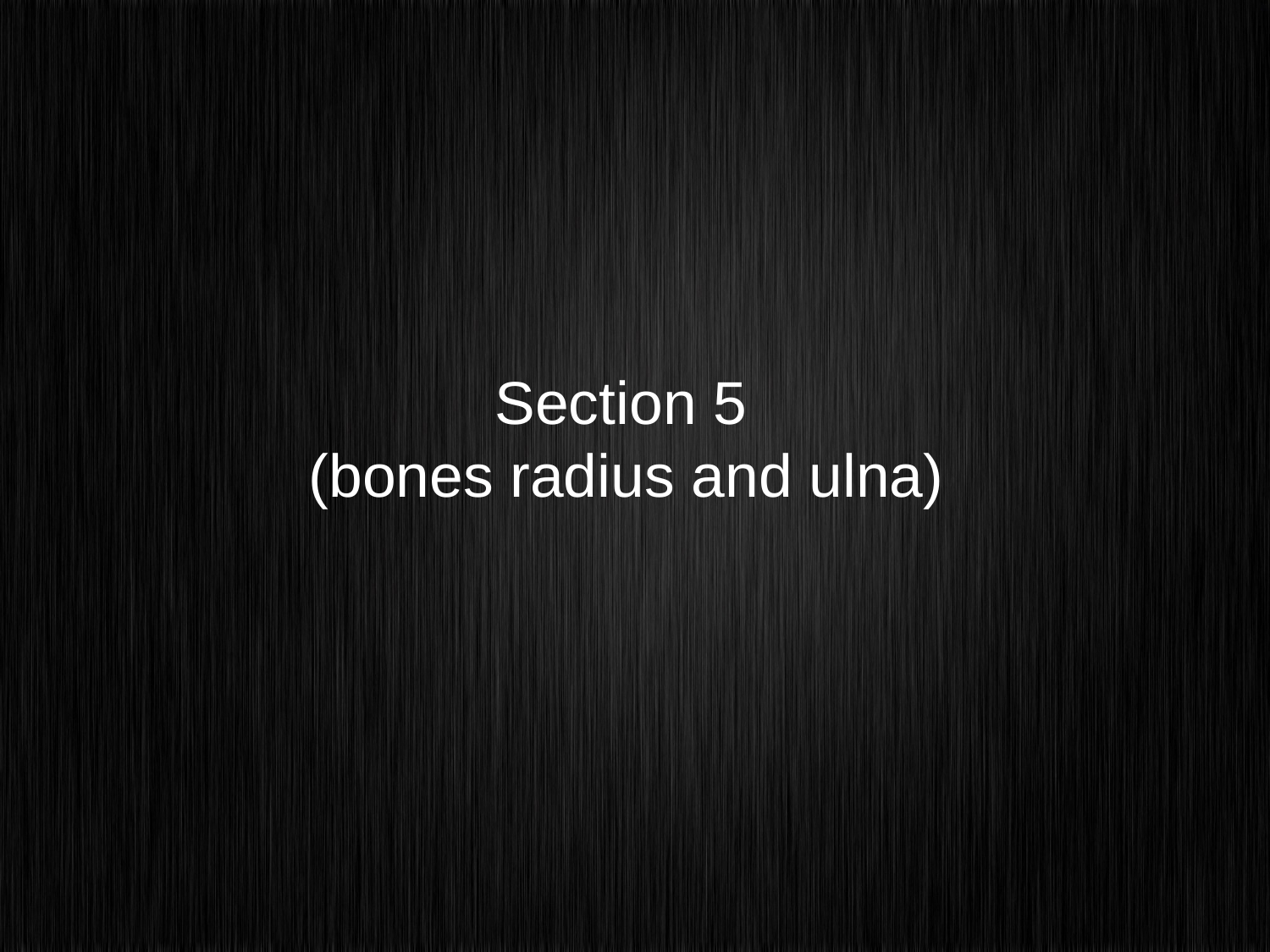

# Section 5 (bones radius and ulna)